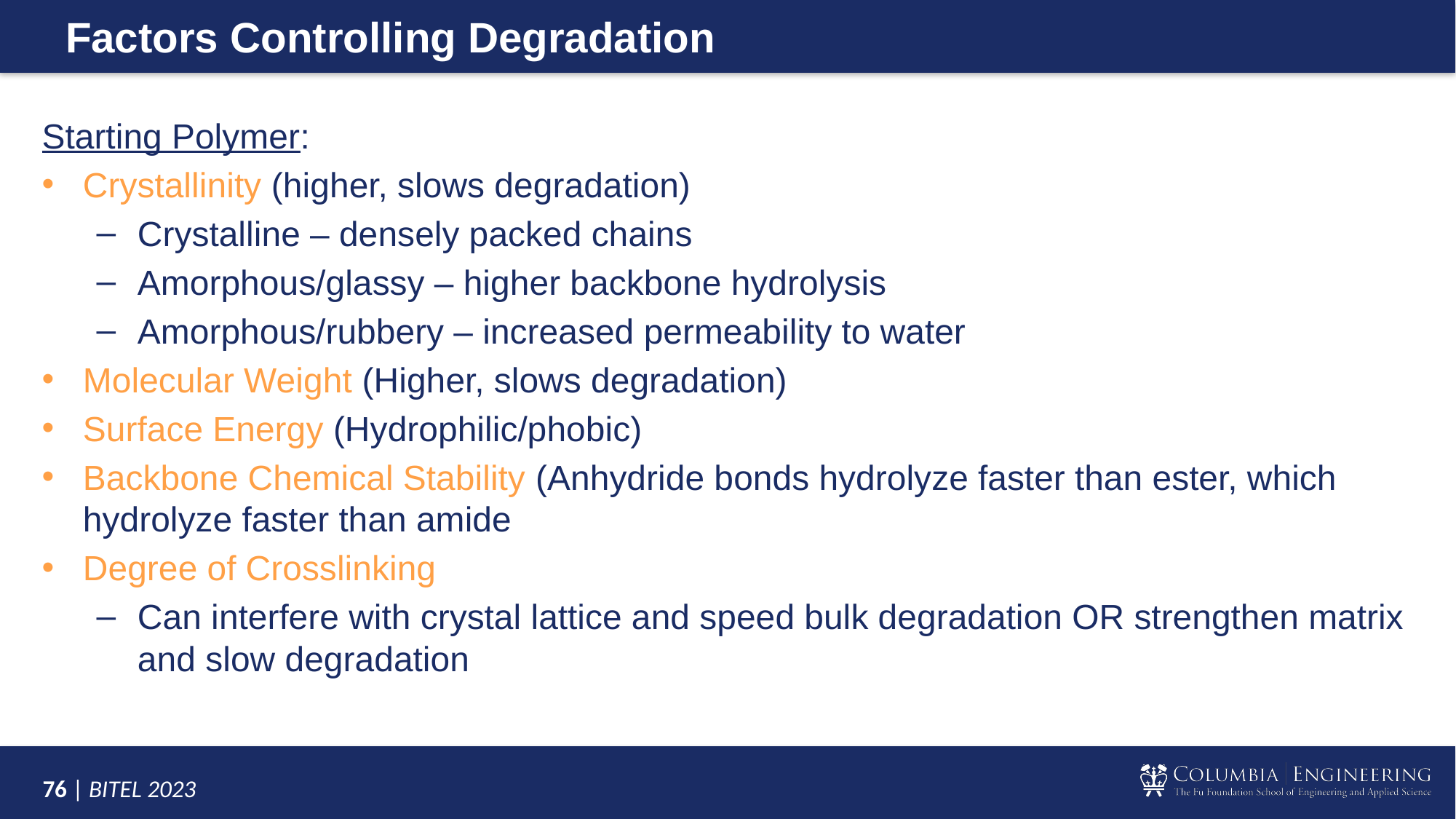

# Factors Controlling Degradation
Starting Polymer:
Crystallinity (higher, slows degradation)
Crystalline – densely packed chains
Amorphous/glassy – higher backbone hydrolysis
Amorphous/rubbery – increased permeability to water
Molecular Weight (Higher, slows degradation)
Surface Energy (Hydrophilic/phobic)
Backbone Chemical Stability (Anhydride bonds hydrolyze faster than ester, which hydrolyze faster than amide
Degree of Crosslinking
Can interfere with crystal lattice and speed bulk degradation OR strengthen matrix and slow degradation